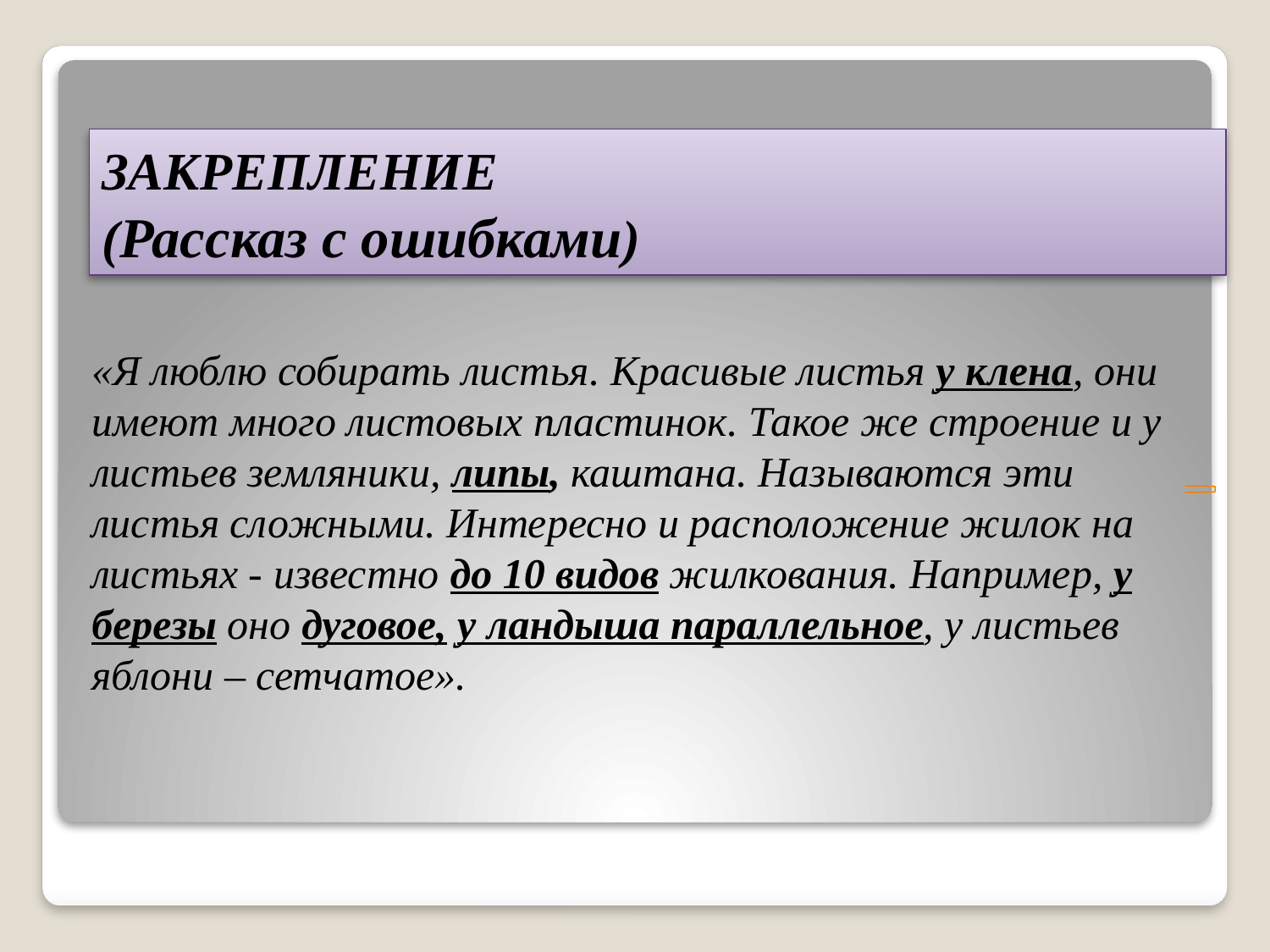

# ЗАКРЕПЛЕНИЕ (Рассказ с ошибками)
«Я люблю собирать листья. Красивые листья у клена, они имеют много листовых пластинок. Такое же строение и у листьев земляники, липы, каштана. Называются эти листья сложными. Интересно и расположение жилок на листьях - известно до 10 видов жилкования. Например, у березы оно дуговое, у ландыша параллельное, у листьев яблони – сетчатое».